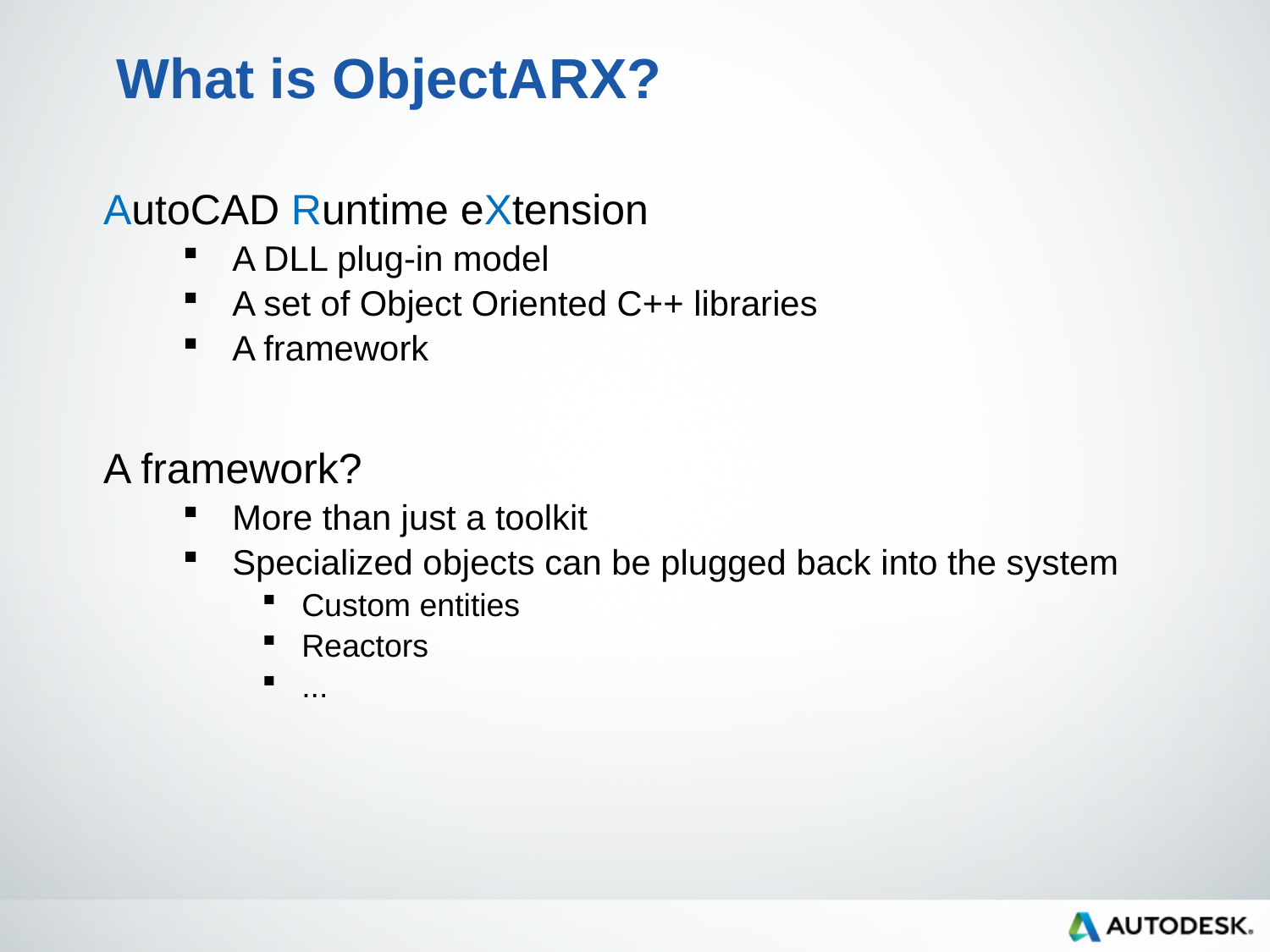

# What is ObjectARX?
AutoCAD Runtime eXtension
A DLL plug-in model
A set of Object Oriented C++ libraries
A framework

A framework?
More than just a toolkit
Specialized objects can be plugged back into the system
Custom entities
Reactors
...